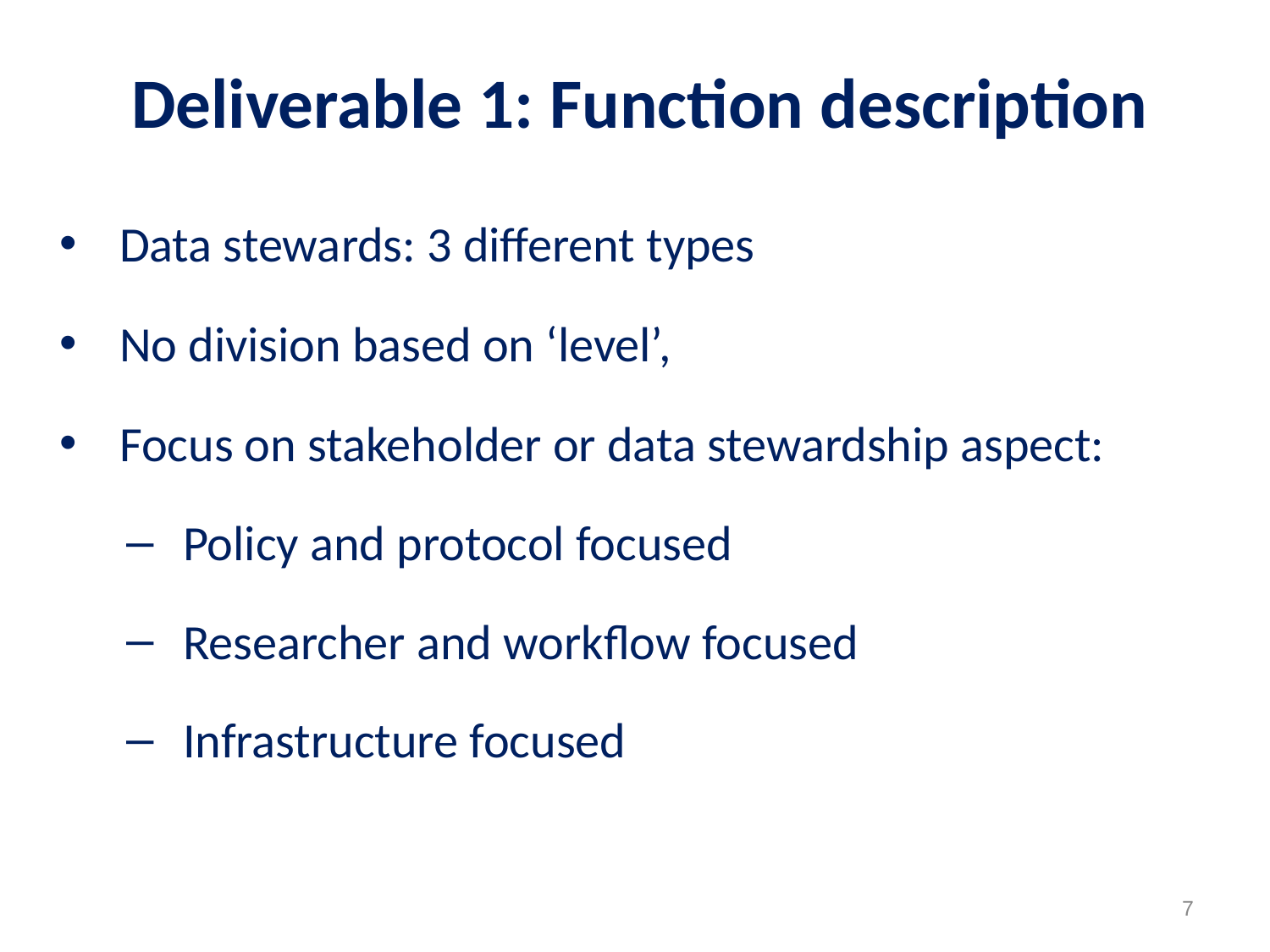

Deliverable 1: Function description
Data stewards: 3 different types
No division based on ‘level’,
Focus on stakeholder or data stewardship aspect:
Policy and protocol focused
Researcher and workflow focused
Infrastructure focused
7